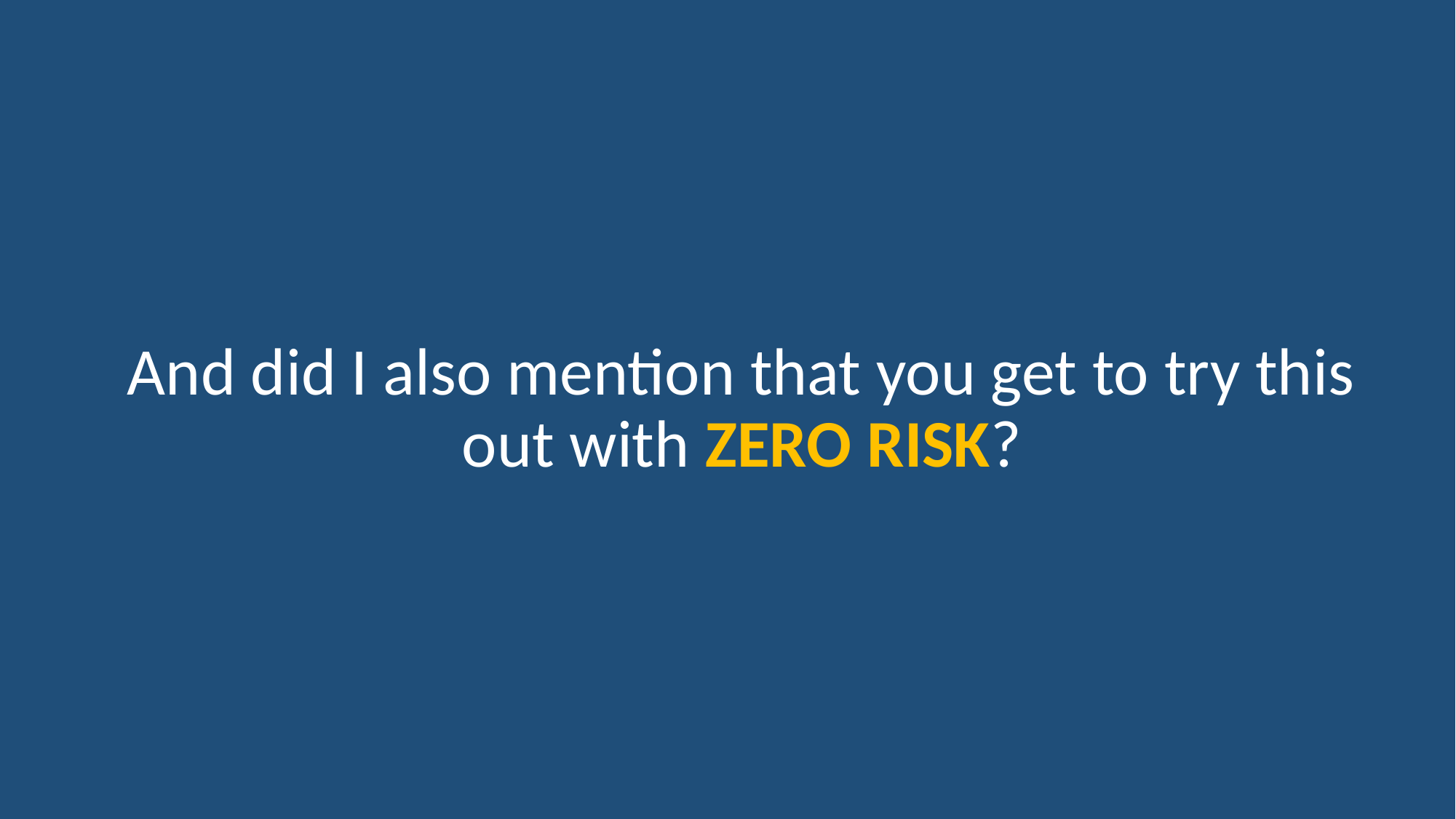

And did I also mention that you get to try this out with ZERO RISK?